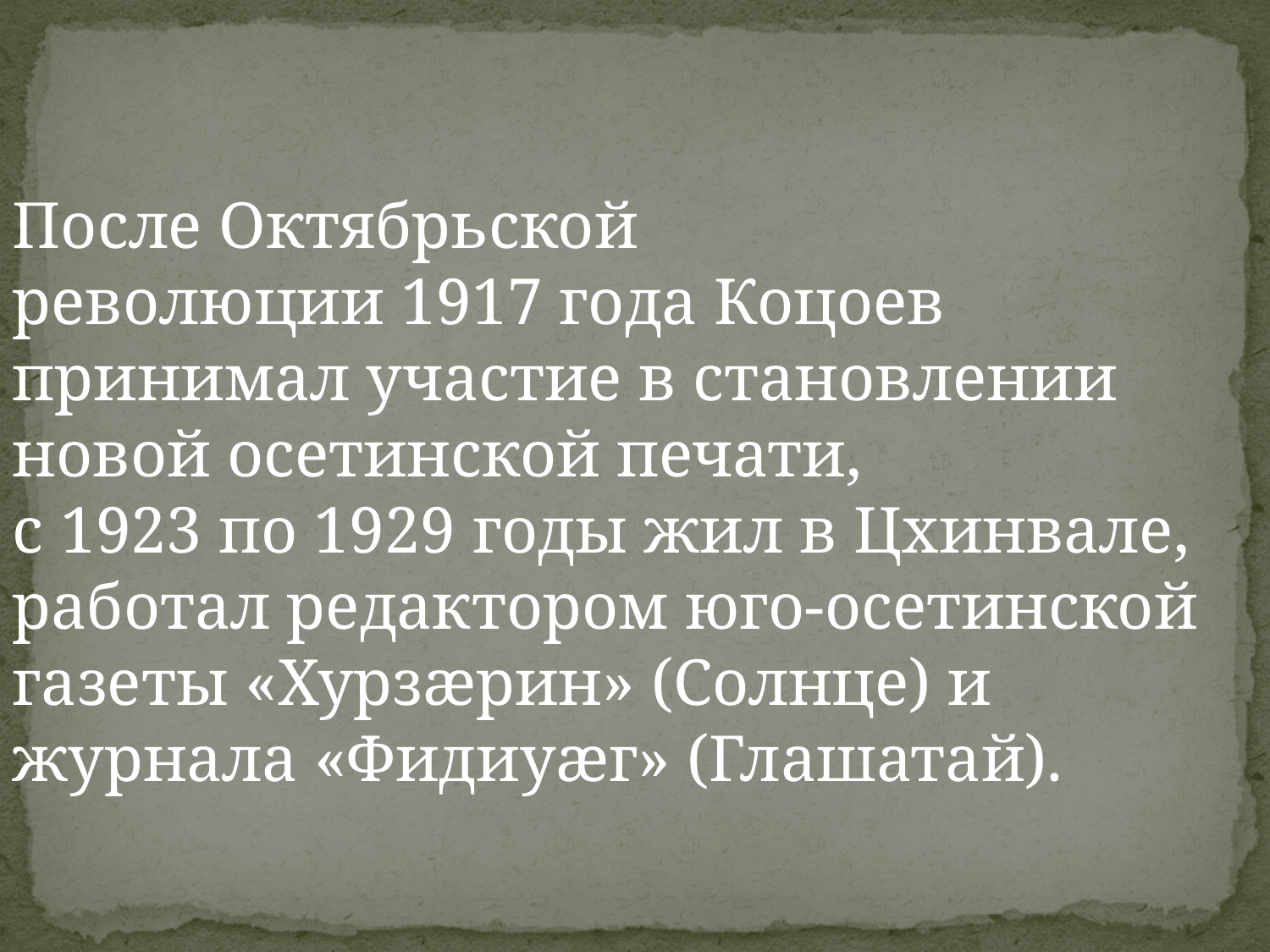

После Октябрьской революции 1917 года Коцоев принимал участие в становлении новой осетинской печати, с 1923 по 1929 годы жил в Цхинвале, работал редактором юго-осетинской газеты «Хурзæрин» (Солнце) и журнала «Фидиуæг» (Глашатай).